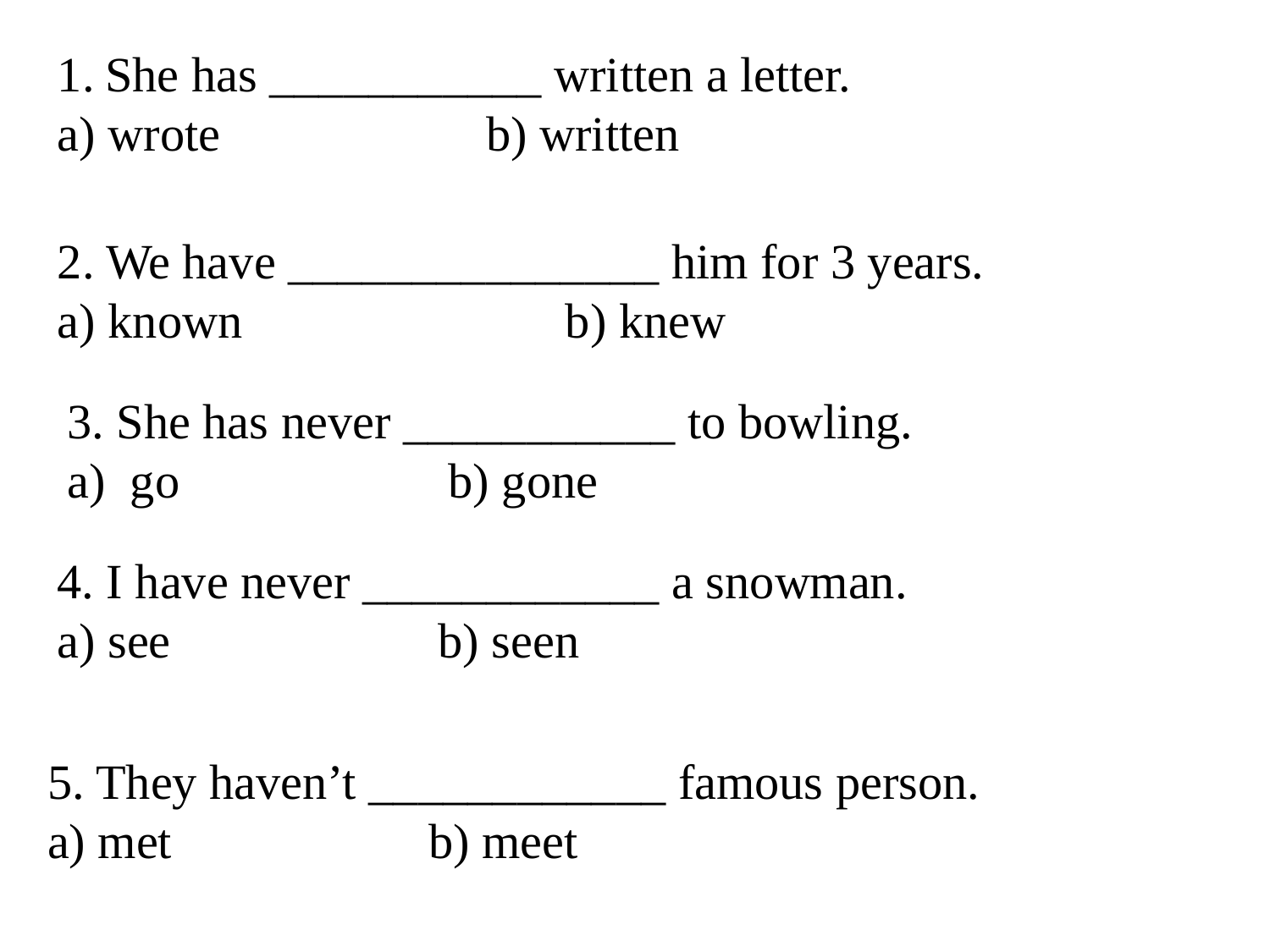

She has ___________ written a letter.
a) wrote			b) written
2. We have _______________ him for 3 years.
a) known			b) knew
3. She has never ___________ to bowling.
a)  go			b) gone
4. I have never ____________ a snowman.
a) see			b) seen
5. They haven’t ____________ famous person.
a) met			b) meet